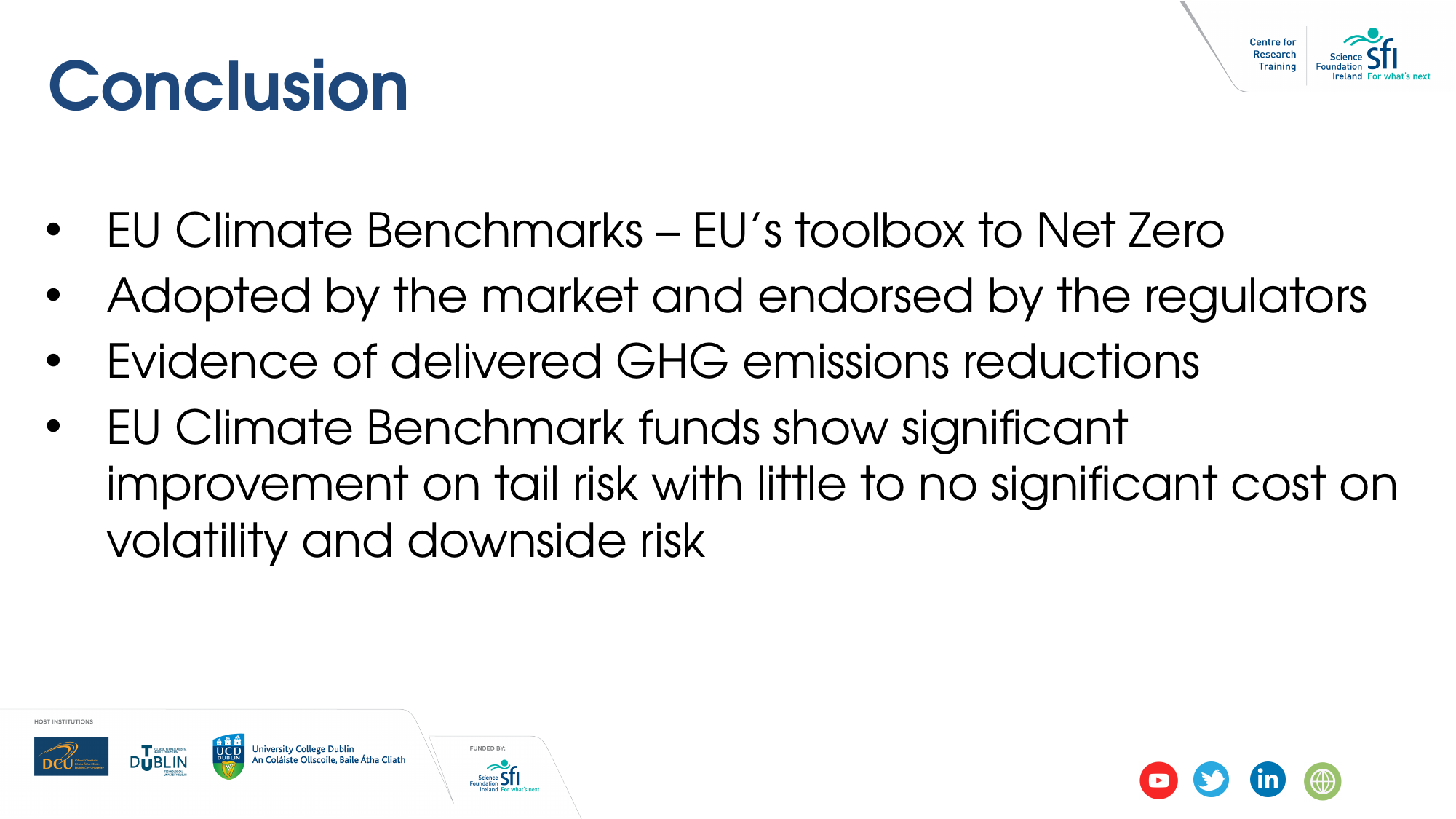

Conclusion
EU Climate Benchmarks – EU’s toolbox to Net Zero
Adopted by the market and endorsed by the regulators
Evidence of delivered GHG emissions reductions
EU Climate Benchmark funds show significant improvement on tail risk with little to no significant cost on volatility and downside risk